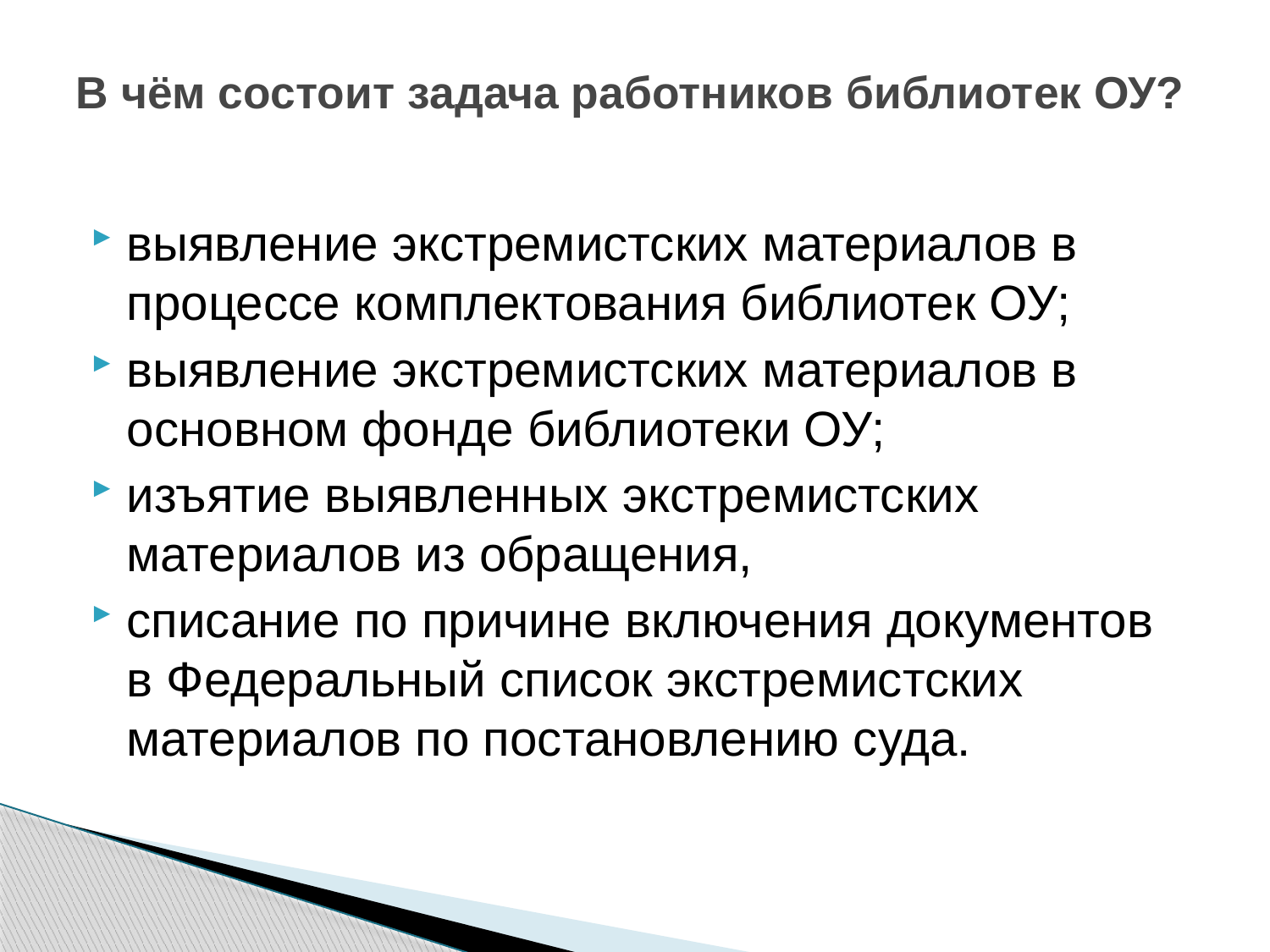

# В чём состоит задача работников библиотек ОУ?
выявление экстремистских материалов в процессе комплектования библиотек ОУ;
выявление экстремистских материалов в основном фонде библиотеки ОУ;
изъятие выявленных экстремистских материалов из обращения,
списание по причине включения документов в Федеральный список экстремистских материалов по постановлению суда.